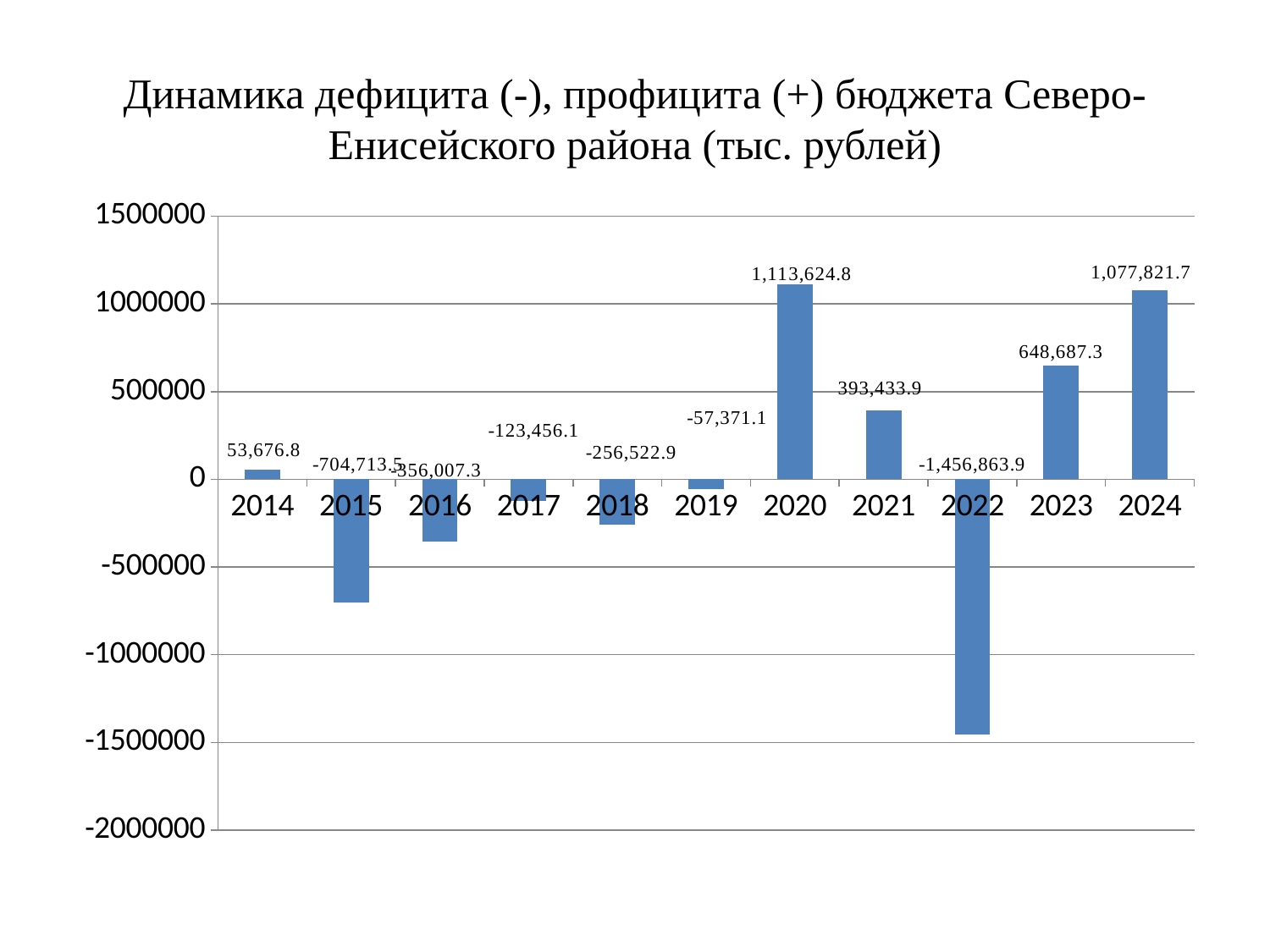

# Динамика дефицита (-), профицита (+) бюджета Северо-Енисейского района (тыс. рублей)

### Chart

| Category | Ряд 1 |
|---|---|
| 2014 | 53676.8 |
| 2015 | -704713.5 |
| 2016 | -356007.3 |
| 2017 | -123456.1 |
| 2018 | -256522.9 |
| 2019 | -57371.1 |
| 2020 | 1113624.8 |
| 2021 | 393433.9 |
| 2022 | -1456863.9 |
| 2023 | 648687.3 |
| 2024 | 1077821.7 |